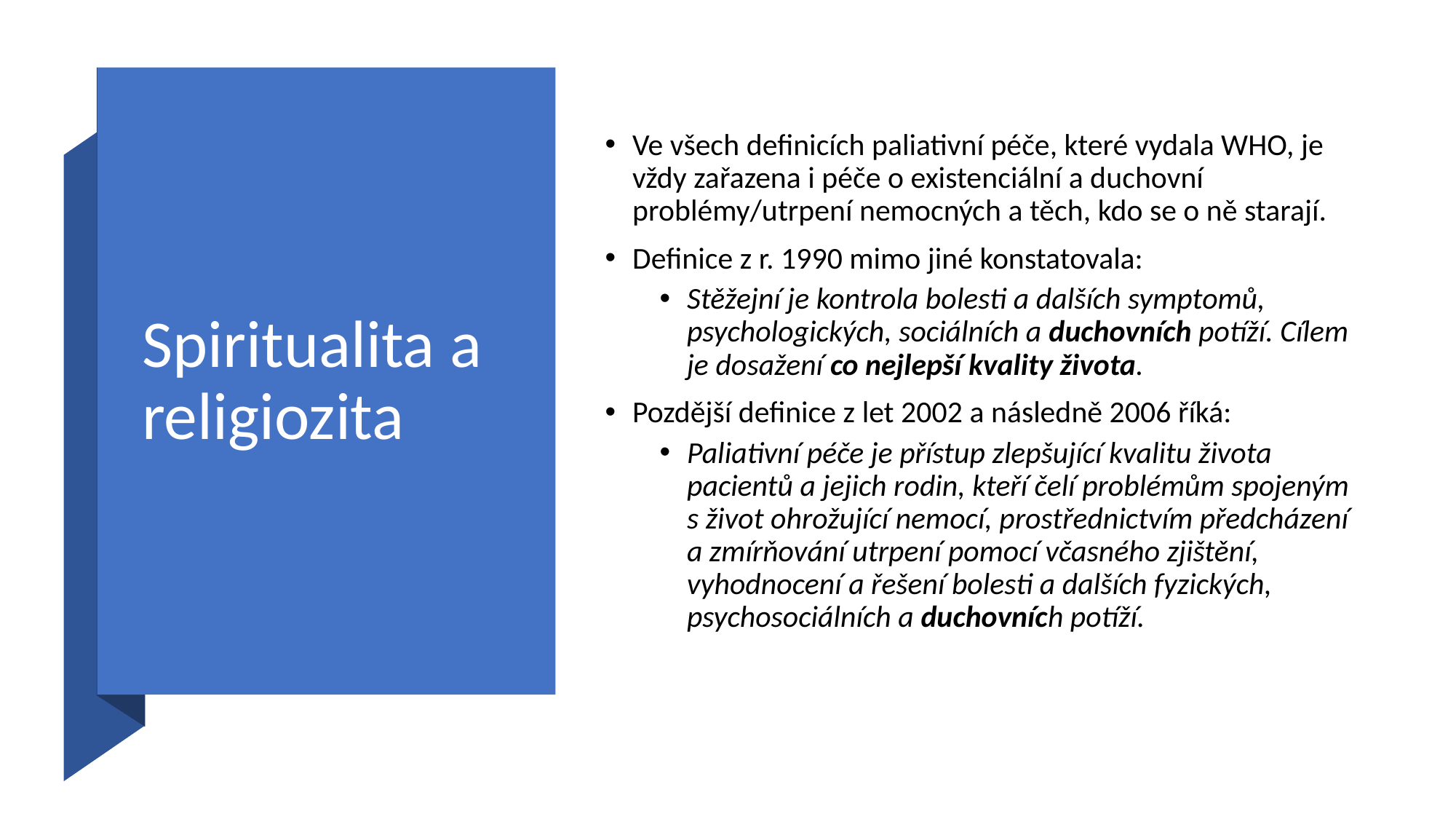

# Spiritualita a religiozita
Ve všech definicích paliativní péče, které vydala WHO, je vždy zařazena i péče o existenciální a duchovní problémy/utrpení nemocných a těch, kdo se o ně starají.
Definice z r. 1990 mimo jiné konstatovala:
Stěžejní je kontrola bolesti a dalších symptomů, psychologických, sociálních a duchovních potíží. Cílem je dosažení co nejlepší kvality života.
Pozdější definice z let 2002 a následně 2006 říká:
Paliativní péče je přístup zlepšující kvalitu života pacientů a jejich rodin, kteří čelí problémům spojeným s život ohrožující nemocí, prostřednictvím předcházení a zmírňování utrpení pomocí včasného zjištění, vyhodnocení a řešení bolesti a dalších fyzických, psychosociálních a duchovních potíží.